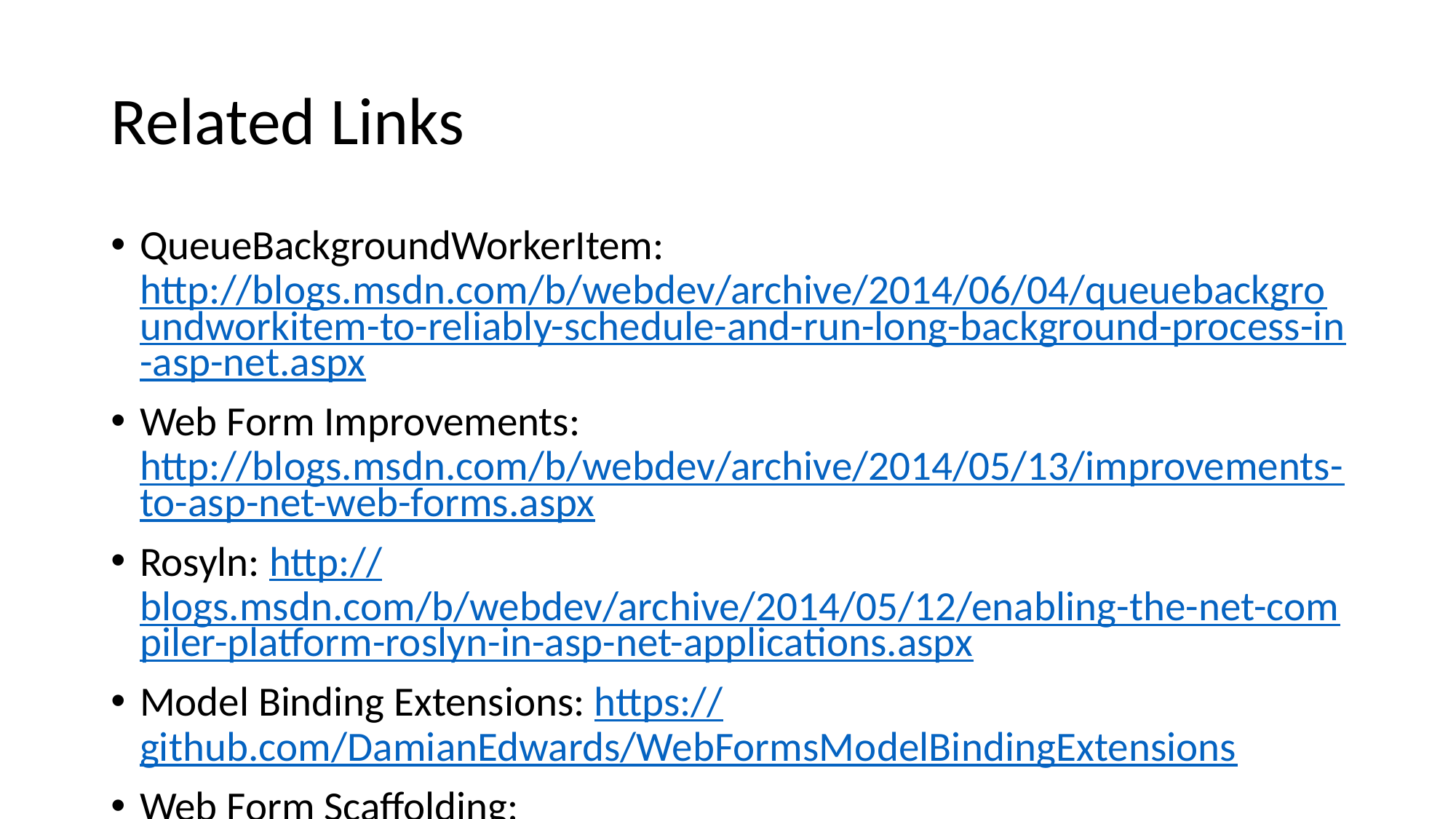

# Related Links
QueueBackgroundWorkerItem: http://blogs.msdn.com/b/webdev/archive/2014/06/04/queuebackgroundworkitem-to-reliably-schedule-and-run-long-background-process-in-asp-net.aspx
Web Form Improvements: http://blogs.msdn.com/b/webdev/archive/2014/05/13/improvements-to-asp-net-web-forms.aspx
Rosyln: http://blogs.msdn.com/b/webdev/archive/2014/05/12/enabling-the-net-compiler-platform-roslyn-in-asp-net-applications.aspx
Model Binding Extensions: https://github.com/DamianEdwards/WebFormsModelBindingExtensions
Web Form Scaffolding: https://github.com/Superexpert/WebFormsScaffolding